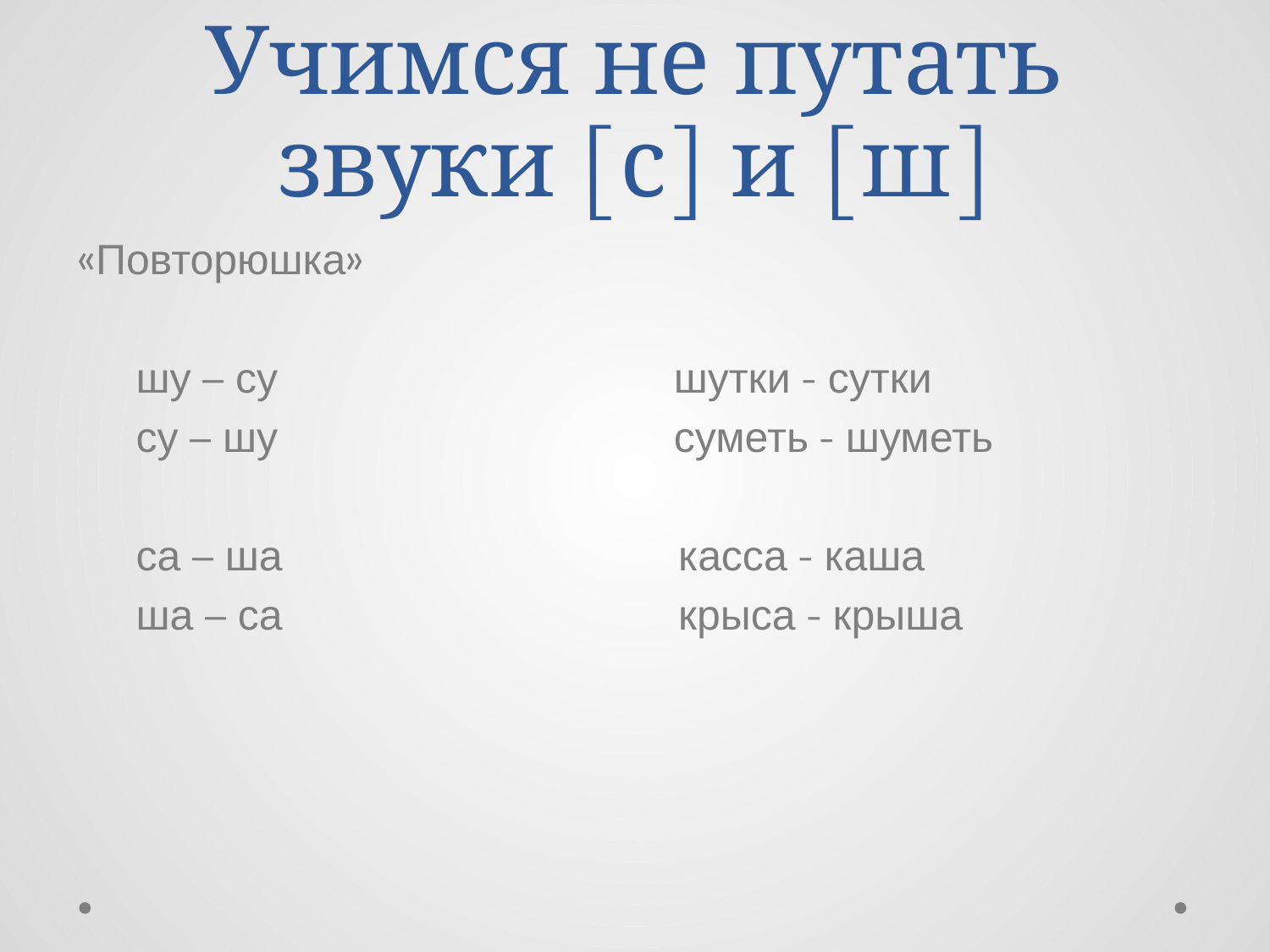

# Учимся не путать звуки [с] и [ш]
«Повторюшка»

     шу – су                                  шутки - сутки
     су – шу                                  суметь - шуметь

     са – ша                                  касса - каша
     ша – са                                  крыса - крыша